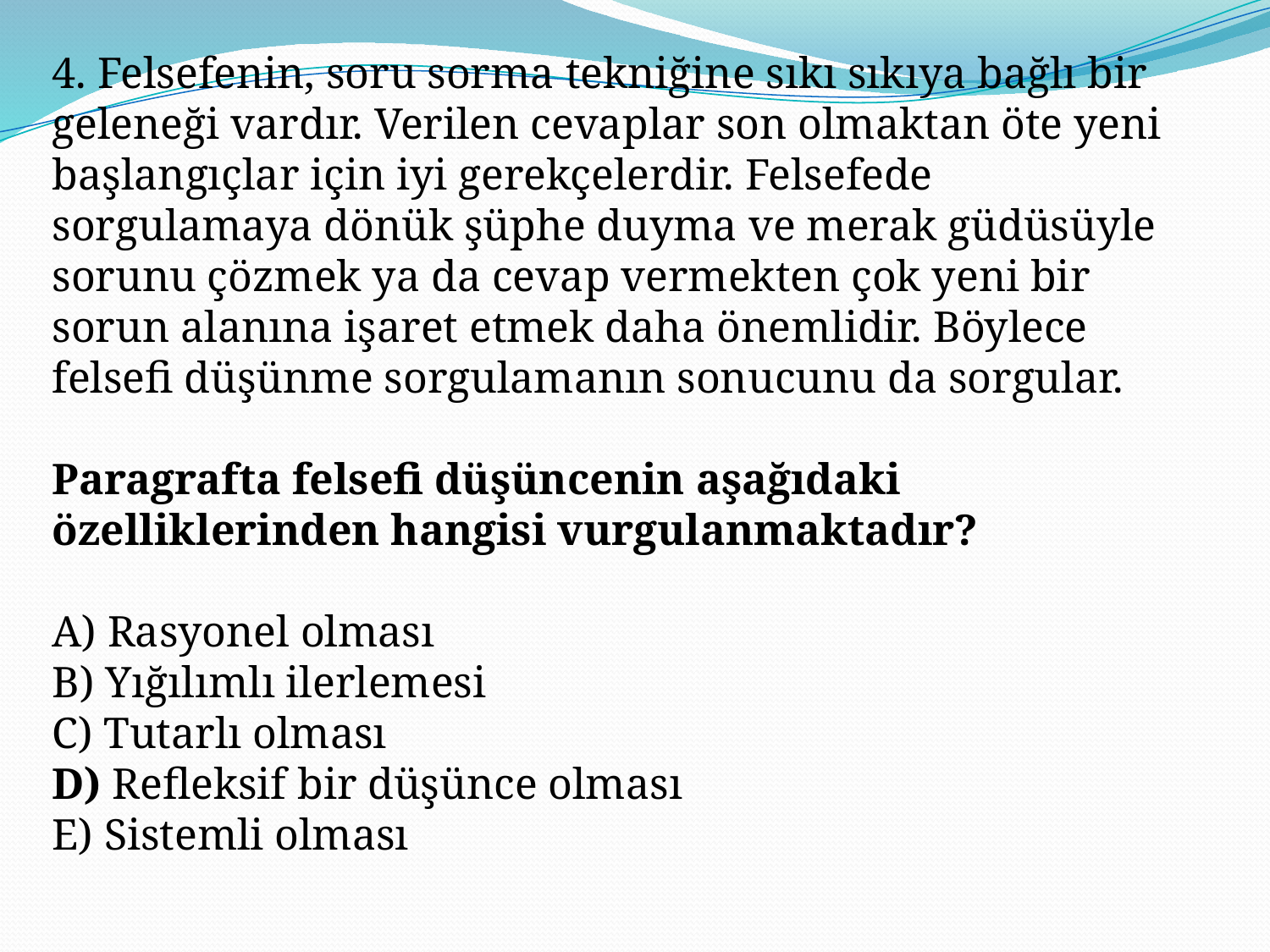

4. Felsefenin, soru sorma tekniğine sıkı sıkıya bağlı bir geleneği vardır. Verilen cevaplar son olmaktan öte yeni başlangıçlar için iyi gerekçelerdir. Felsefede sorgulamaya dönük şüphe duyma ve merak güdüsüyle sorunu çözmek ya da cevap vermekten çok yeni bir sorun alanına işaret etmek daha önemlidir. Böylece felsefi düşünme sorgulamanın sonucunu da sorgular.

Paragrafta felsefi düşüncenin aşağıdaki özelliklerinden hangisi vurgulanmaktadır?

A) Rasyonel olması
B) Yığılımlı ilerlemesi
C) Tutarlı olması
D) Refleksif bir düşünce olması
E) Sistemli olması